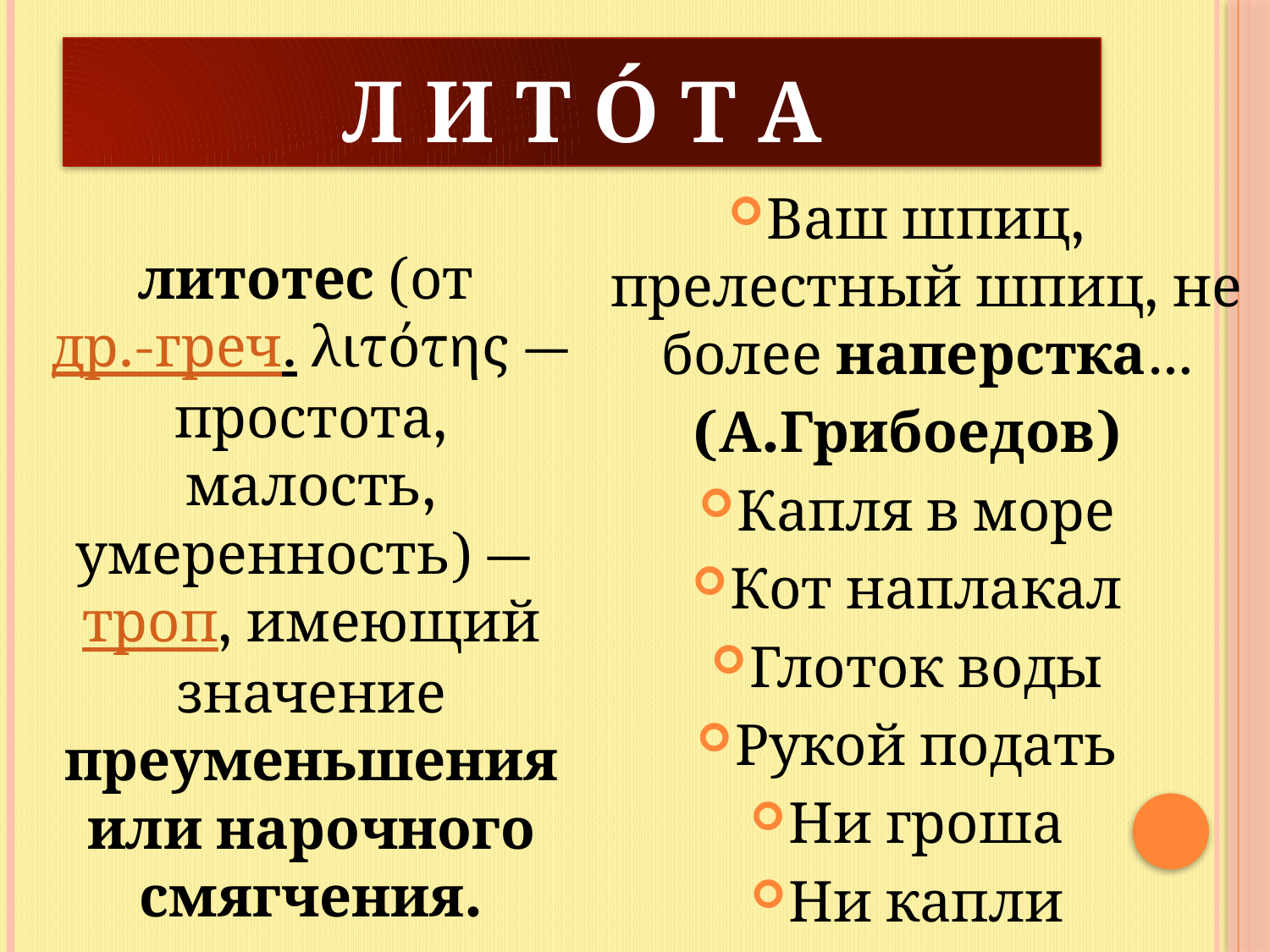

# Л и т о́ т а
Ваш шпиц, прелестный шпиц, не более наперстка…
(А.Грибоедов)
Капля в море
Кот наплакал
Глоток воды
Рукой подать
Ни гроша
Ни капли
    литотес (от др.-греч. λιτότης — простота, малость, умеренность) — троп, имеющий значение преуменьшения или нарочного смягчения.